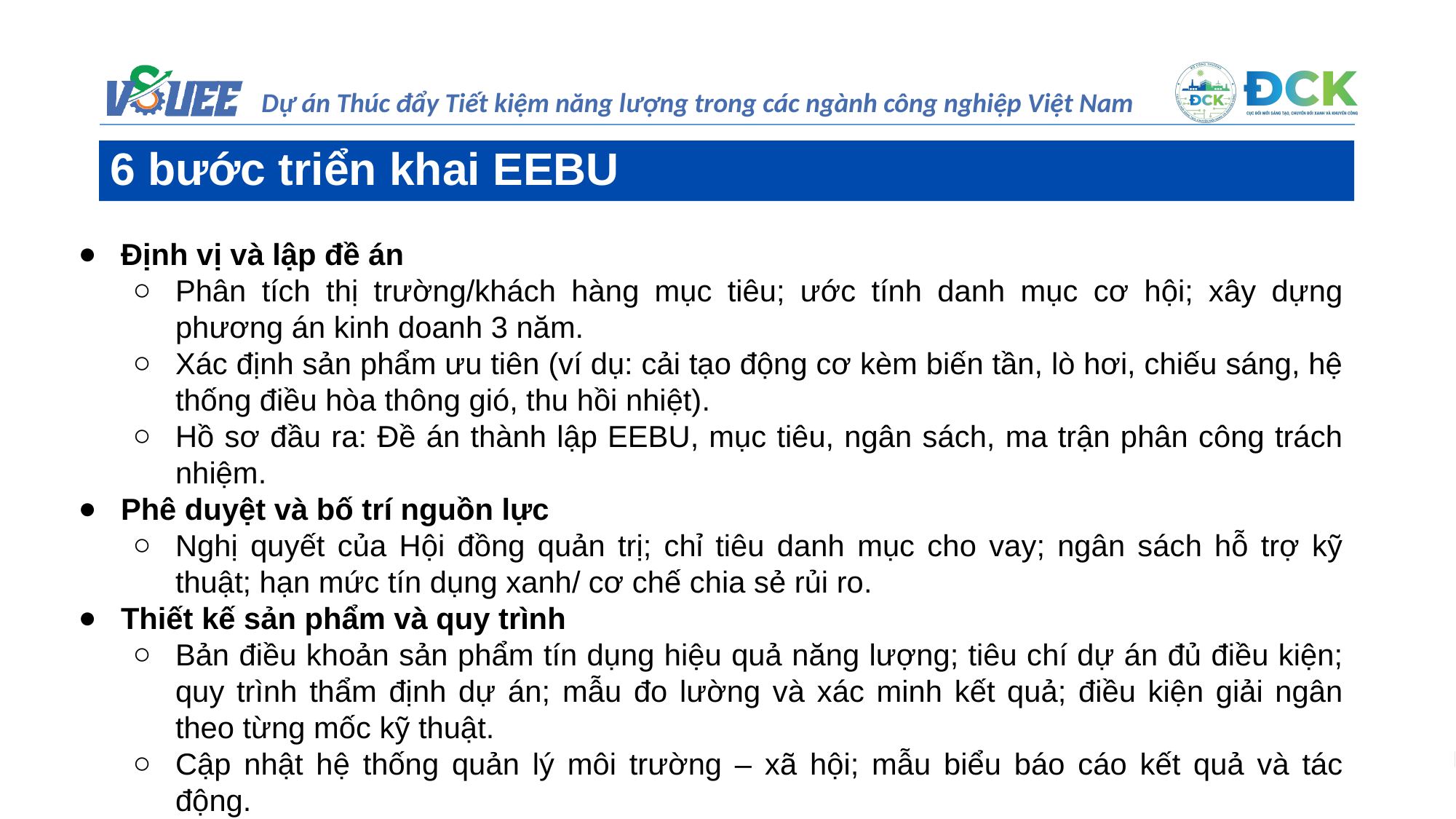

6 bước triển khai EEBU
Định vị và lập đề án
Phân tích thị trường/khách hàng mục tiêu; ước tính danh mục cơ hội; xây dựng phương án kinh doanh 3 năm.
Xác định sản phẩm ưu tiên (ví dụ: cải tạo động cơ kèm biến tần, lò hơi, chiếu sáng, hệ thống điều hòa thông gió, thu hồi nhiệt).
Hồ sơ đầu ra: Đề án thành lập EEBU, mục tiêu, ngân sách, ma trận phân công trách nhiệm.
Phê duyệt và bố trí nguồn lực
Nghị quyết của Hội đồng quản trị; chỉ tiêu danh mục cho vay; ngân sách hỗ trợ kỹ thuật; hạn mức tín dụng xanh/ cơ chế chia sẻ rủi ro.
Thiết kế sản phẩm và quy trình
Bản điều khoản sản phẩm tín dụng hiệu quả năng lượng; tiêu chí dự án đủ điều kiện; quy trình thẩm định dự án; mẫu đo lường và xác minh kết quả; điều kiện giải ngân theo từng mốc kỹ thuật.
Cập nhật hệ thống quản lý môi trường – xã hội; mẫu biểu báo cáo kết quả và tác động.